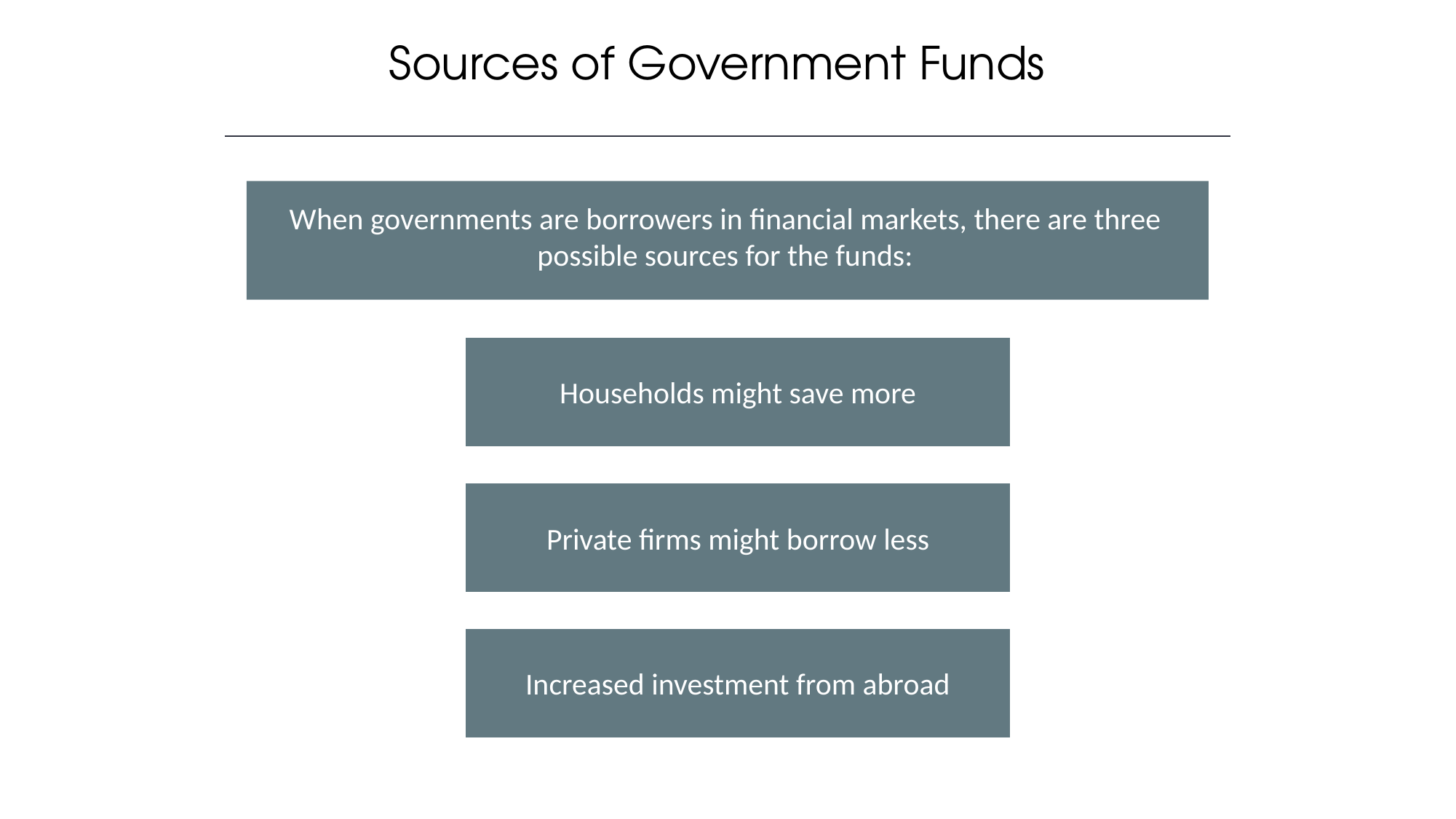

Sources of Government Funds

When governments are borrowers in financial markets, there are three possible sources for the funds:
Households might save more
Private firms might borrow less
Increased investment from abroad